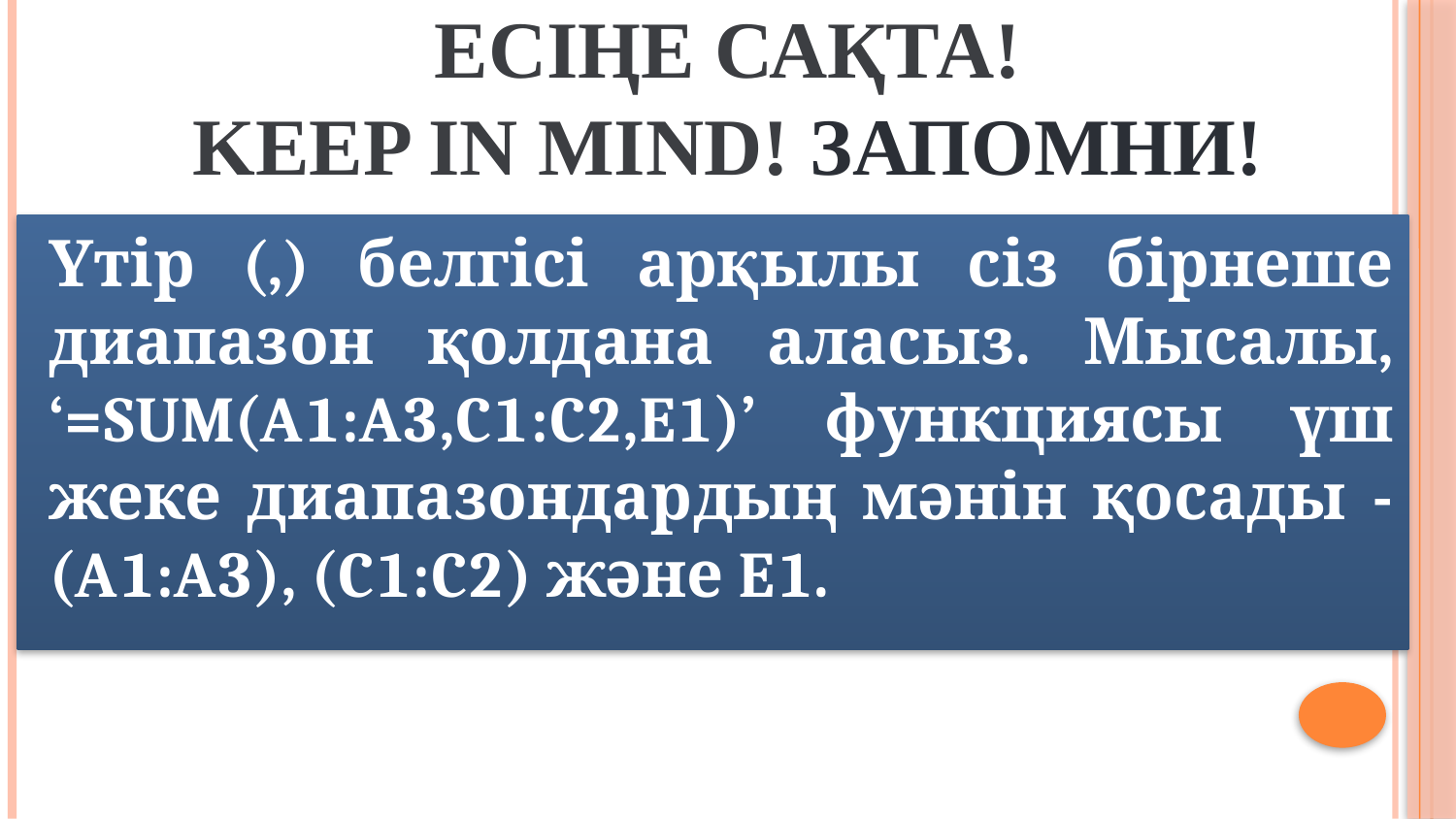

# Есіңе сақта! KEEP IN MIND! Запомни!
Үтір (,) белгісі арқылы сіз бірнеше диапазон қолдана аласыз. Мысалы, ‘=SUM(A1:A3,C1:C2,E1)’ функциясы үш жеке диапазондардың мәнін қосады - (A1:A3), (C1:C2) және E1.